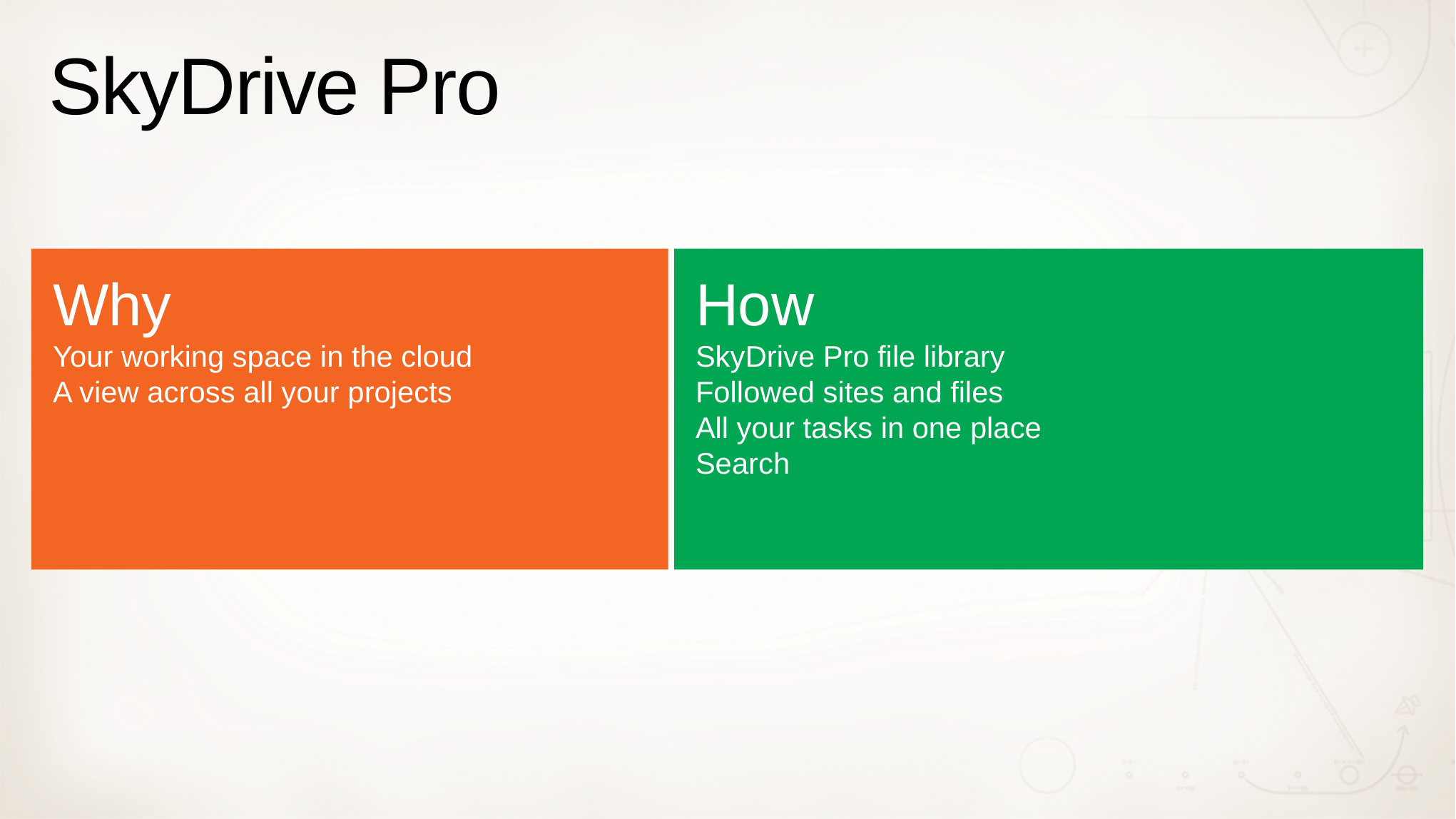

# SkyDrive Pro

Why
Your working space in the cloud
A view across all your projects

How
SkyDrive Pro file library
Followed sites and files
All your tasks in one place
Search